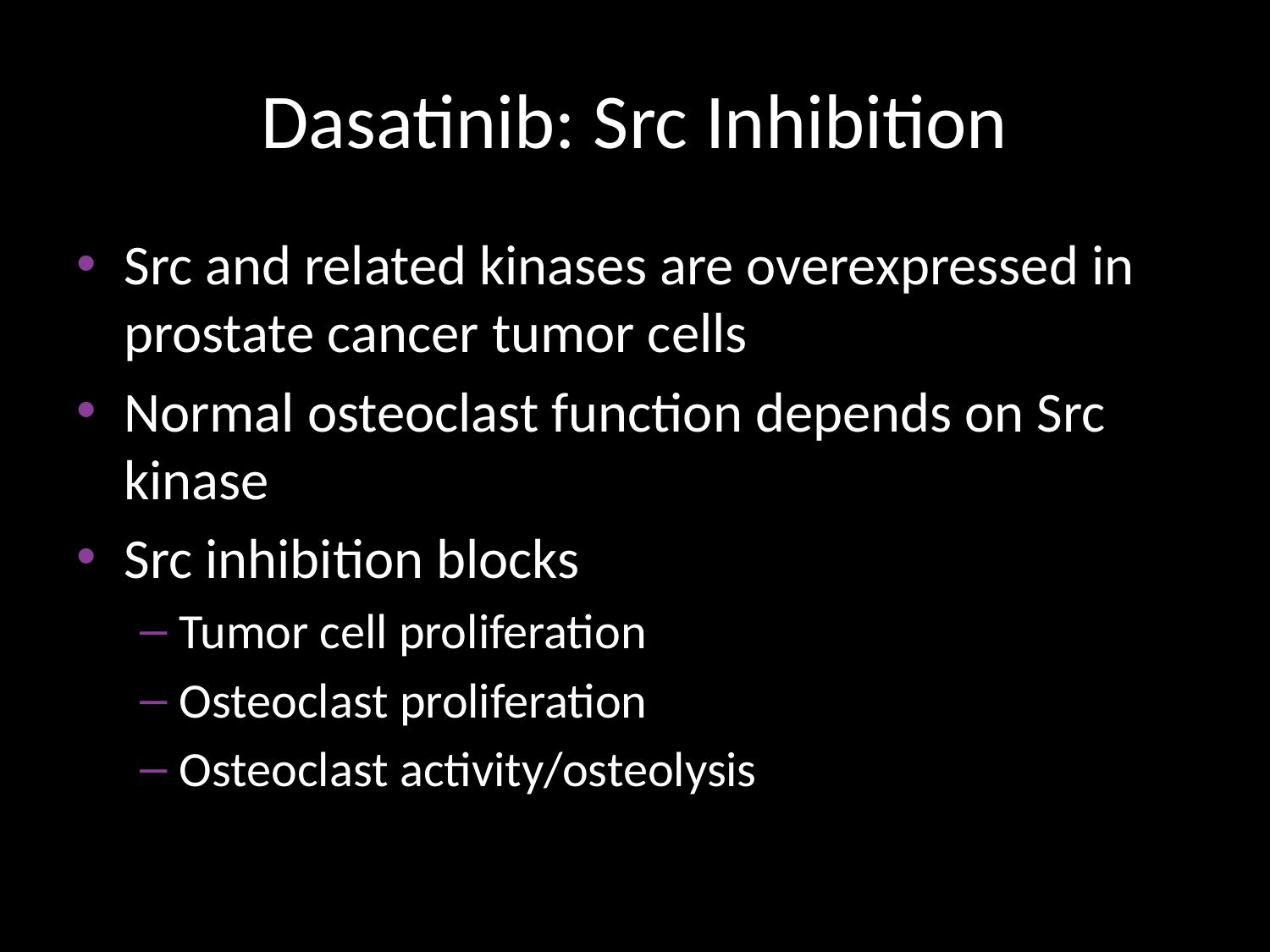

# Dasatinib: Src Inhibition
Src and related kinases are overexpressed in prostate cancer tumor cells
Normal osteoclast function depends on Src kinase
Src inhibition blocks
Tumor cell proliferation
Osteoclast proliferation
Osteoclast activity/osteolysis